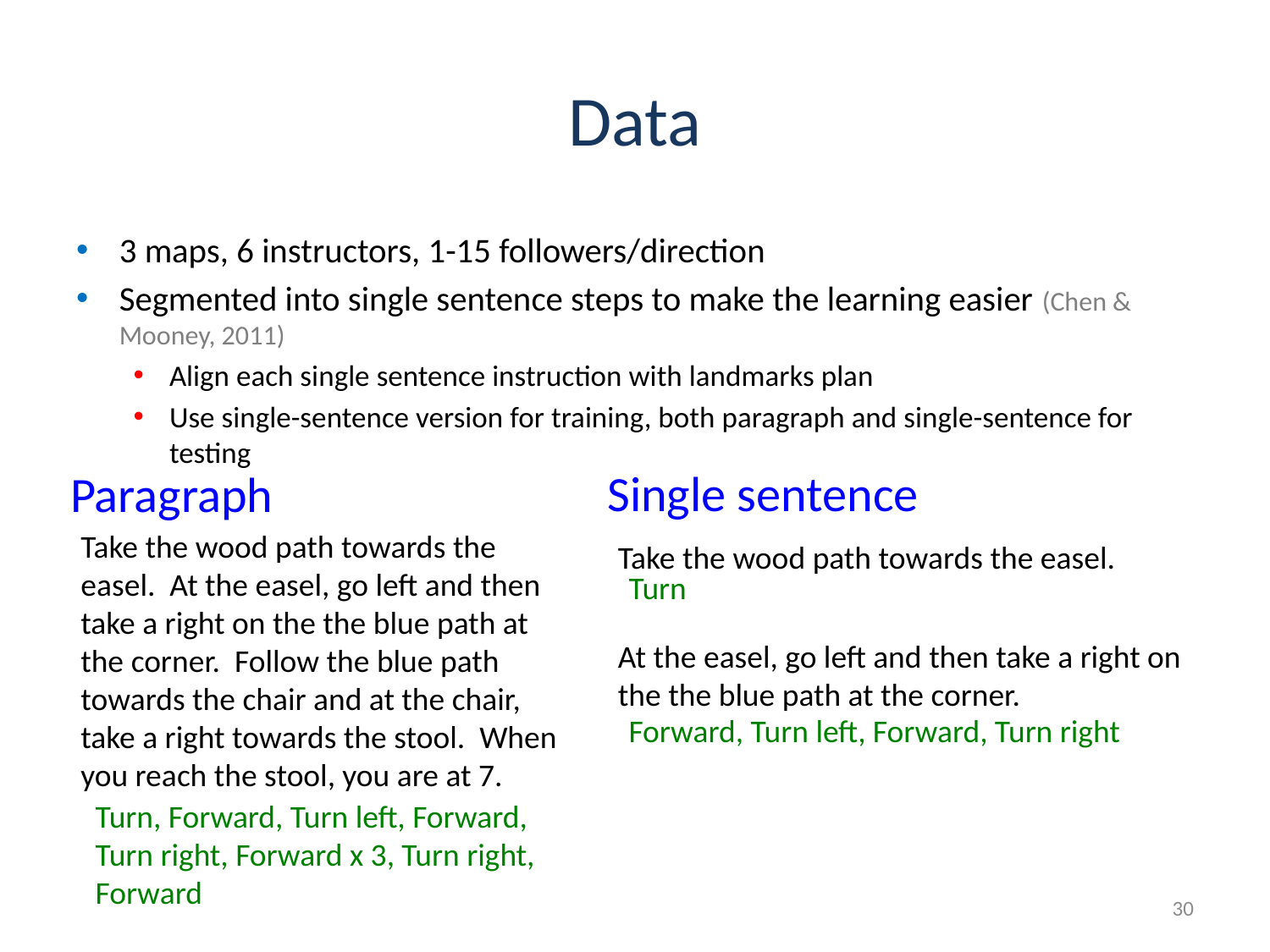

# Data
3 maps, 6 instructors, 1-15 followers/direction
Segmented into single sentence steps to make the learning easier (Chen & Mooney, 2011)
Align each single sentence instruction with landmarks plan
Use single-sentence version for training, both paragraph and single-sentence for testing
Single sentence
Paragraph
Take the wood path towards the easel.

At the easel, go left and then take a right on the the blue path at the corner.

Take the wood path towards the easel.  At the easel, go left and then take a right on the the blue path at the corner.  Follow the blue path towards the chair and at the chair, take a right towards the stool.  When you reach the stool, you are at 7.
Turn
Forward, Turn left, Forward, Turn right
Turn, Forward, Turn left, Forward, Turn right, Forward x 3, Turn right, Forward
30